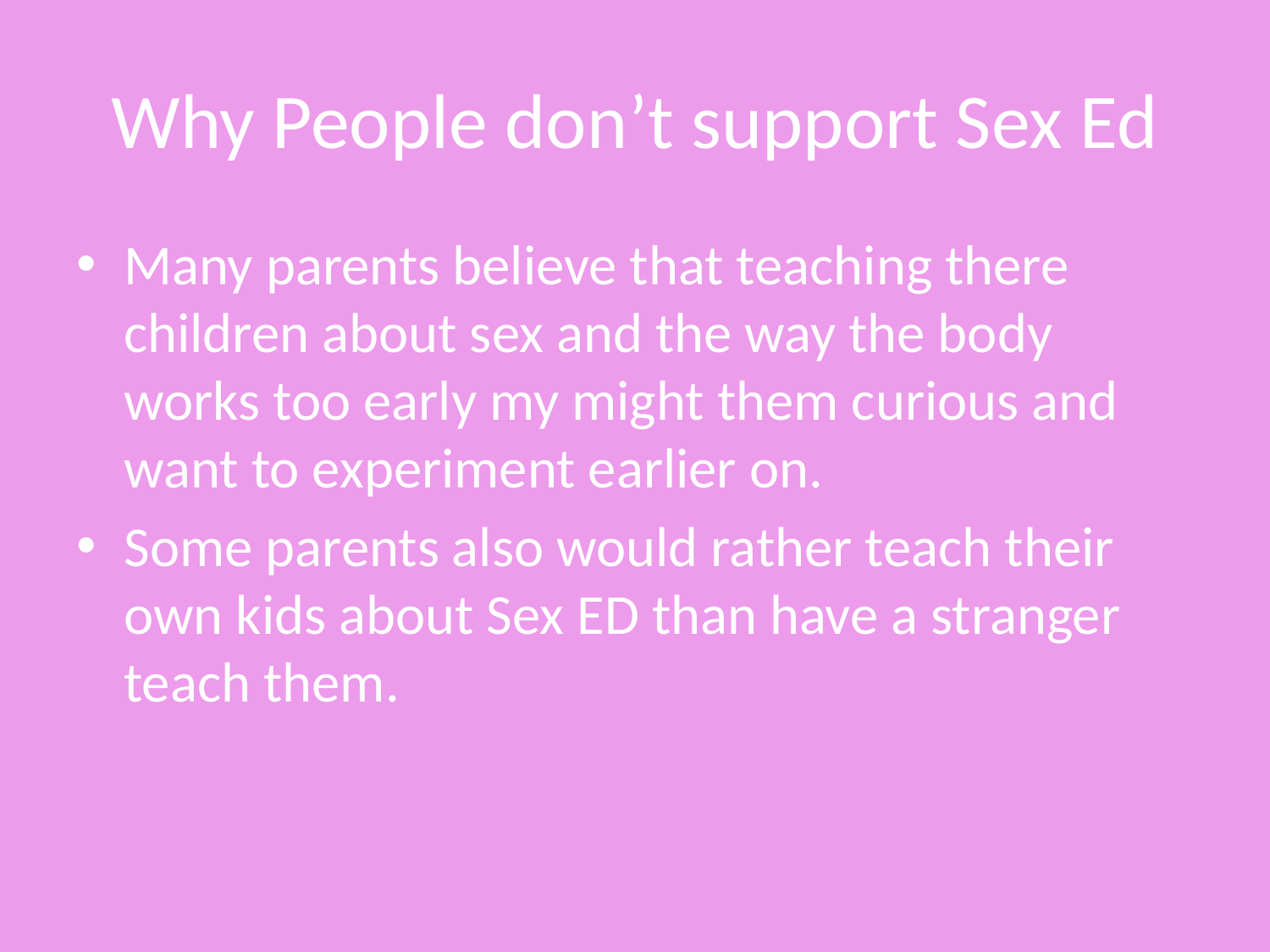

# Why People don’t support Sex Ed
Many parents believe that teaching there children about sex and the way the body works too early my might them curious and want to experiment earlier on.
Some parents also would rather teach their own kids about Sex ED than have a stranger teach them.